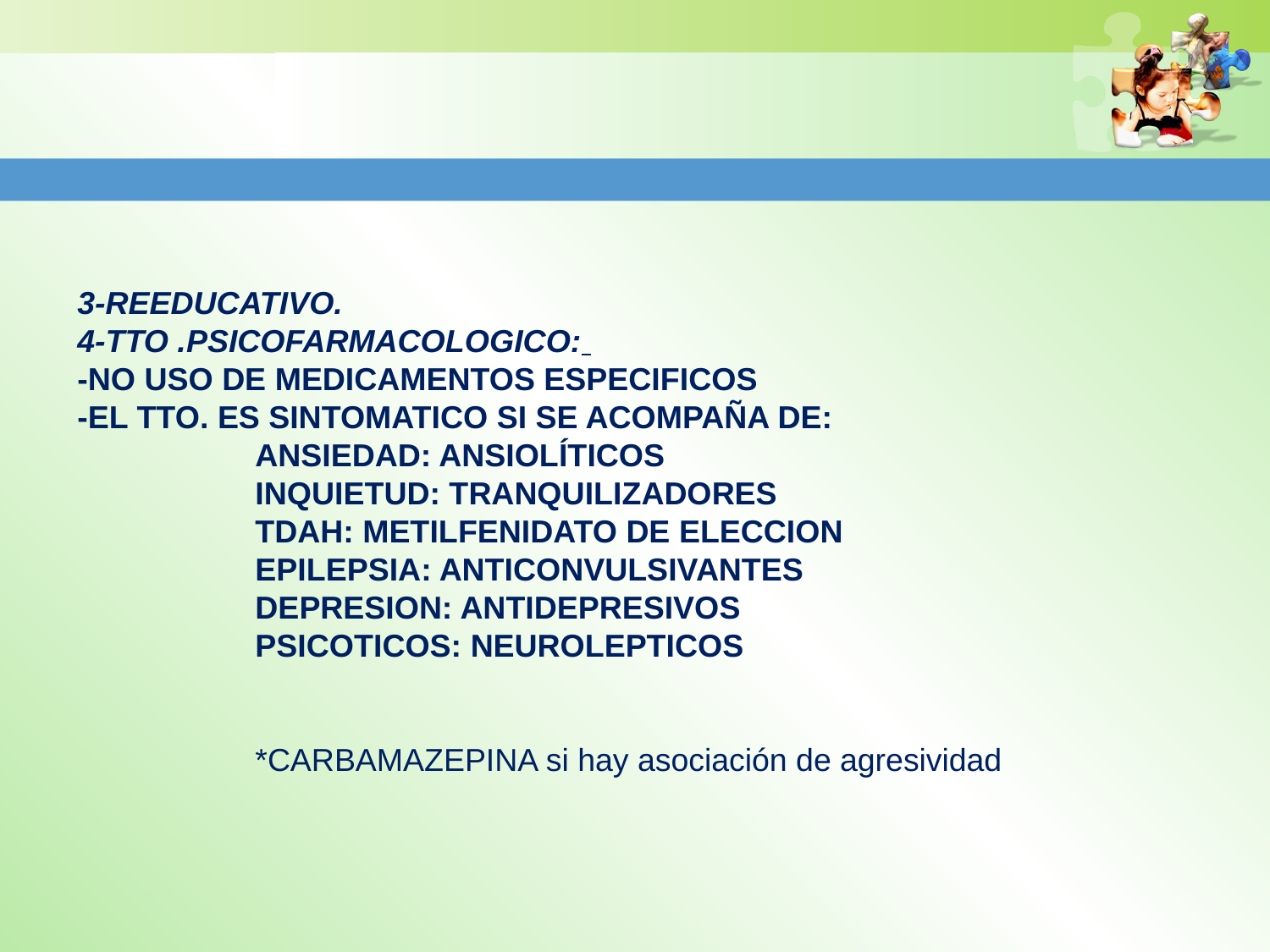

#
3-REEDUCATIVO.
4-TTO .PSICOFARMACOLOGICO:
-NO USO DE MEDICAMENTOS ESPECIFICOS
-EL TTO. ES SINTOMATICO SI SE ACOMPAÑA DE:
                    ANSIEDAD: ANSIOLÍTICOS
                    INQUIETUD: TRANQUILIZADORES
                    TDAH: METILFENIDATO DE ELECCION
                    EPILEPSIA: ANTICONVULSIVANTES
                    DEPRESION: ANTIDEPRESIVOS
                    PSICOTICOS: NEUROLEPTICOS

                    *CARBAMAZEPINA si hay asociación de agresividad